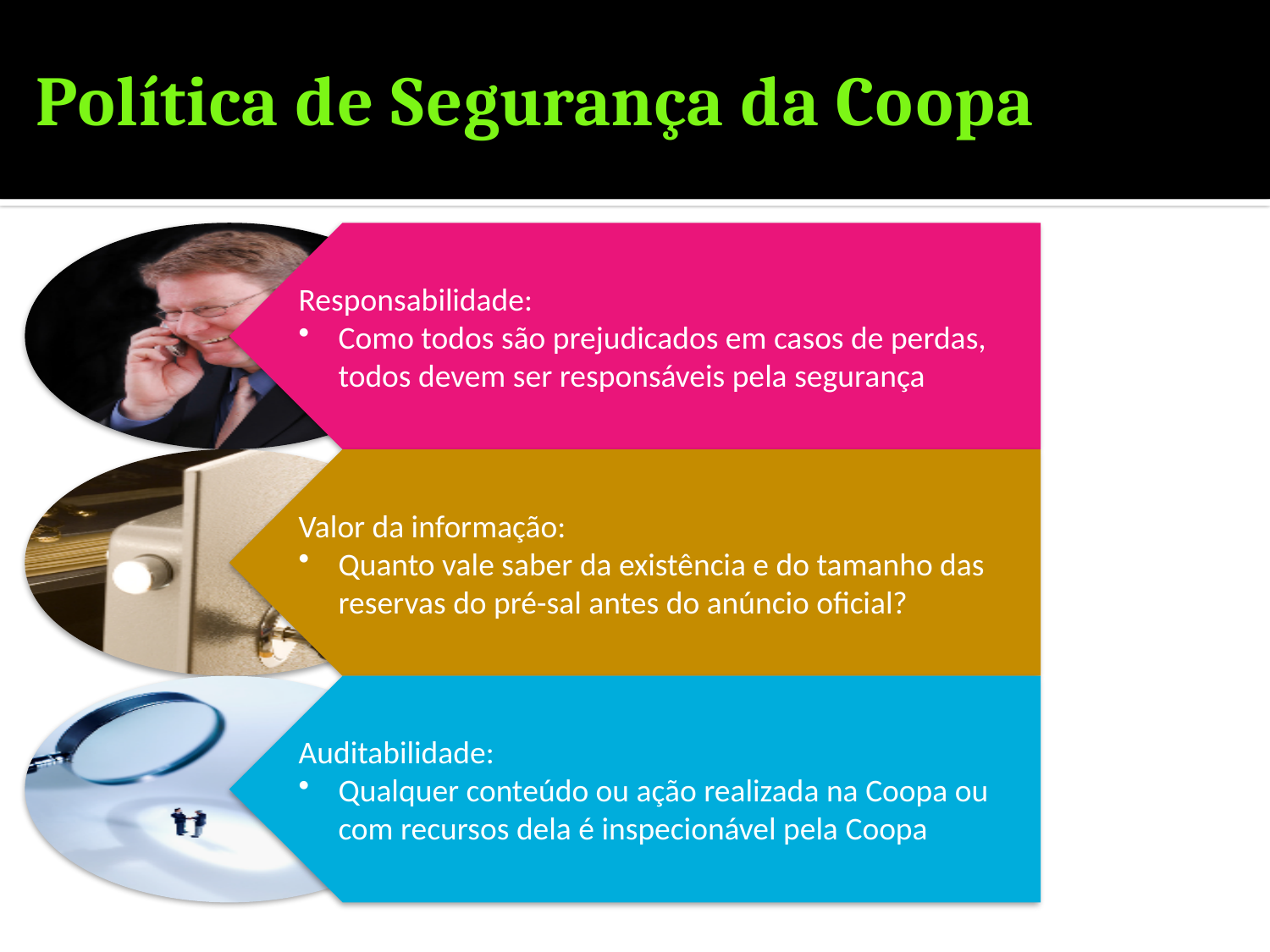

# Política de Segurança da Coopa
Responsabilidade:
Como todos são prejudicados em casos de perdas, todos devem ser responsáveis pela segurança
Valor da informação:
Quanto vale saber da existência e do tamanho das reservas do pré-sal antes do anúncio oficial?
Auditabilidade:
Qualquer conteúdo ou ação realizada na Coopa ou com recursos dela é inspecionável pela Coopa